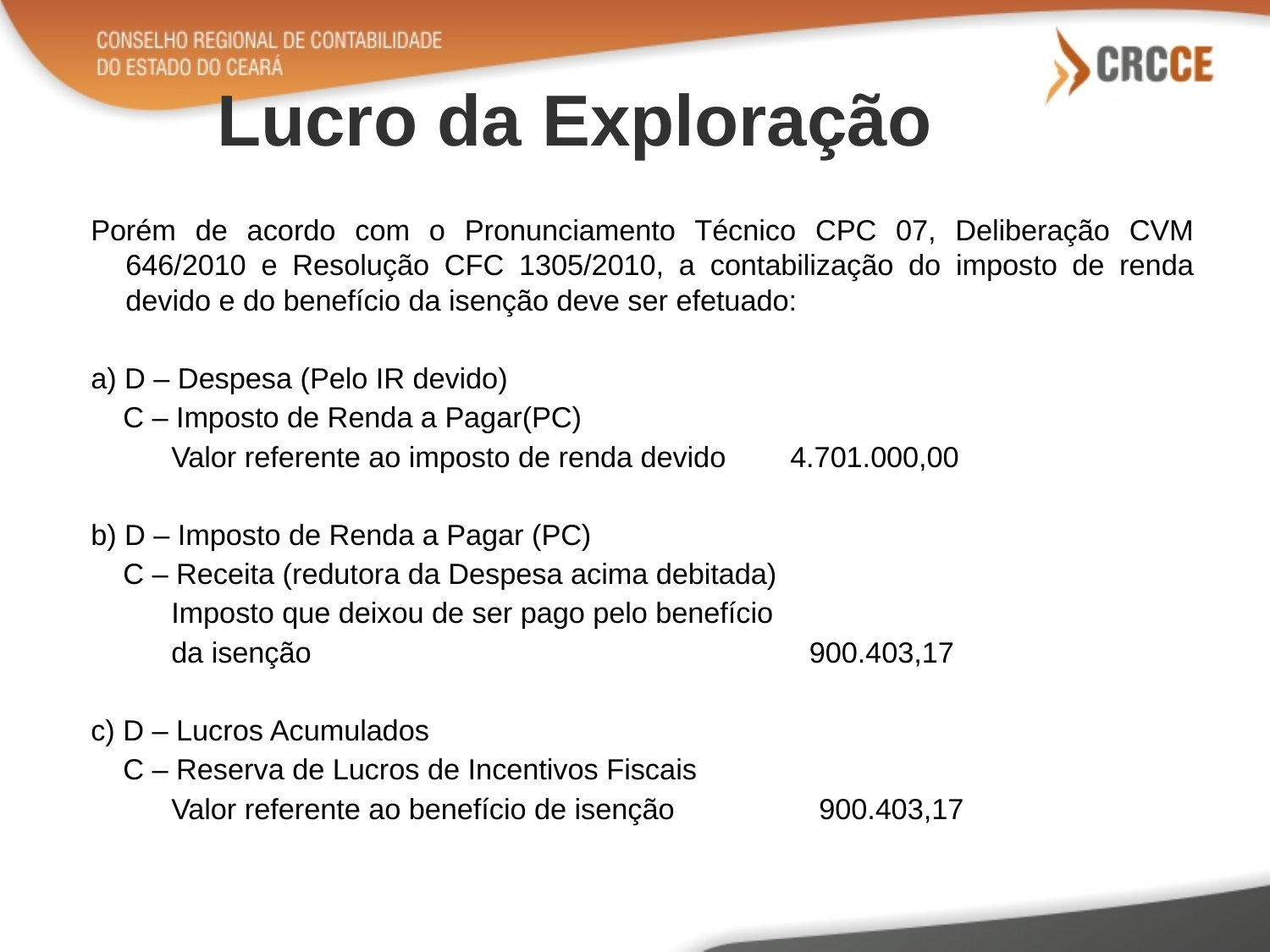

# Lucro da Exploração
Porém de acordo com o Pronunciamento Técnico CPC 07, Deliberação CVM 646/2010 e Resolução CFC 1305/2010, a contabilização do imposto de renda devido e do benefício da isenção deve ser efetuado:

a) D – Despesa (Pelo IR devido)
    C – Imposto de Renda a Pagar(PC)
          Valor referente ao imposto de renda devido        4.701.000,00

b) D – Imposto de Renda a Pagar (PC)
    C – Receita (redutora da Despesa acima debitada)
          Imposto que deixou de ser pago pelo benefício
          da isenção                                                              900.403,17

c) D – Lucros Acumulados
    C – Reserva de Lucros de Incentivos Fiscais
          Valor referente ao benefício de isenção                  900.403,17